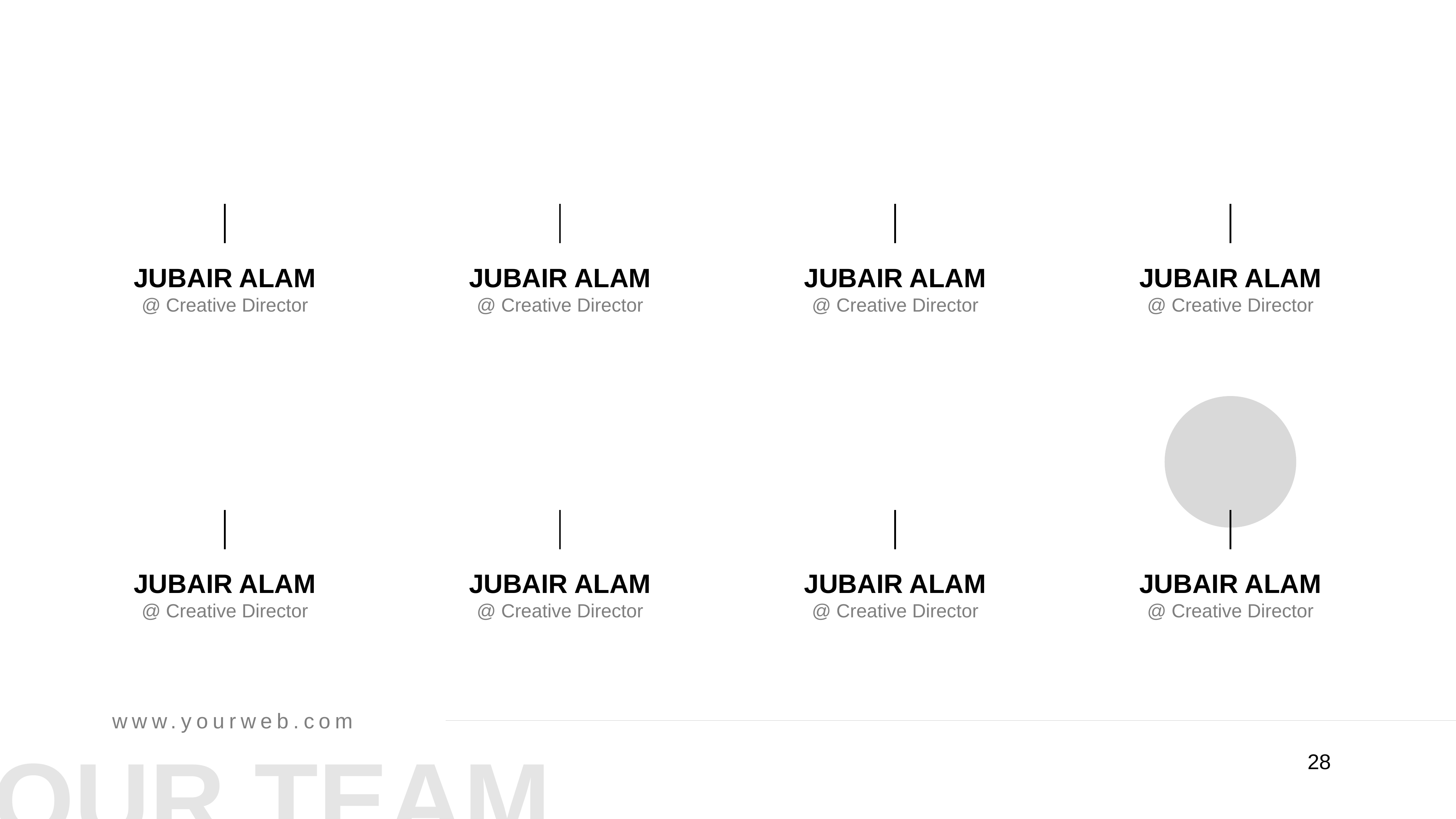

JUBAIR ALAM
@ Creative Director
JUBAIR ALAM
@ Creative Director
JUBAIR ALAM
@ Creative Director
JUBAIR ALAM
@ Creative Director

JUBAIR ALAM
@ Creative Director
JUBAIR ALAM
@ Creative Director
JUBAIR ALAM
@ Creative Director
JUBAIR ALAM
@ Creative Director
www.yourweb.com
OUR TEAM